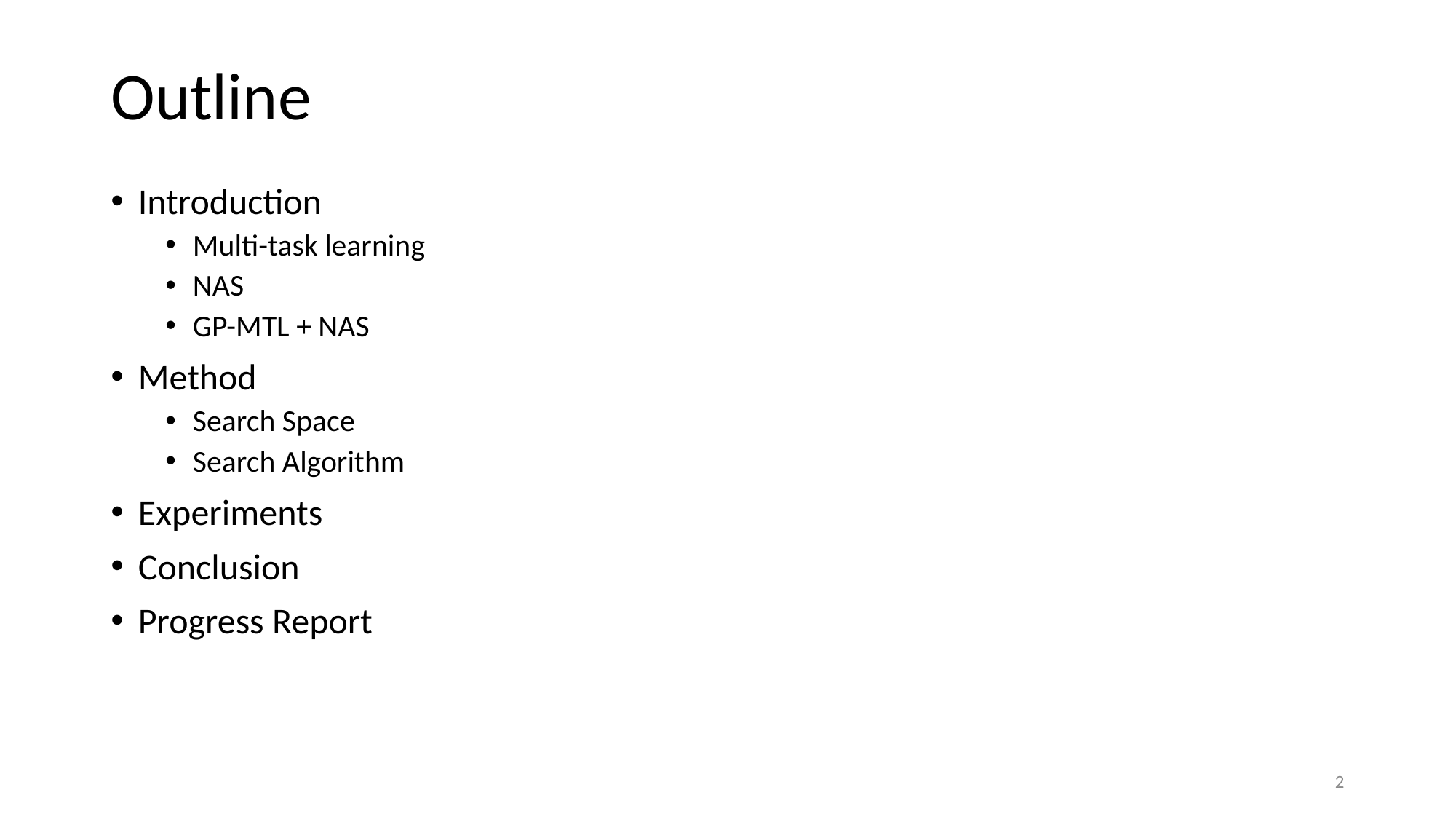

# Outline
Introduction
Multi-task learning
NAS
GP-MTL + NAS
Method
Search Space
Search Algorithm
Experiments
Conclusion
Progress Report
2